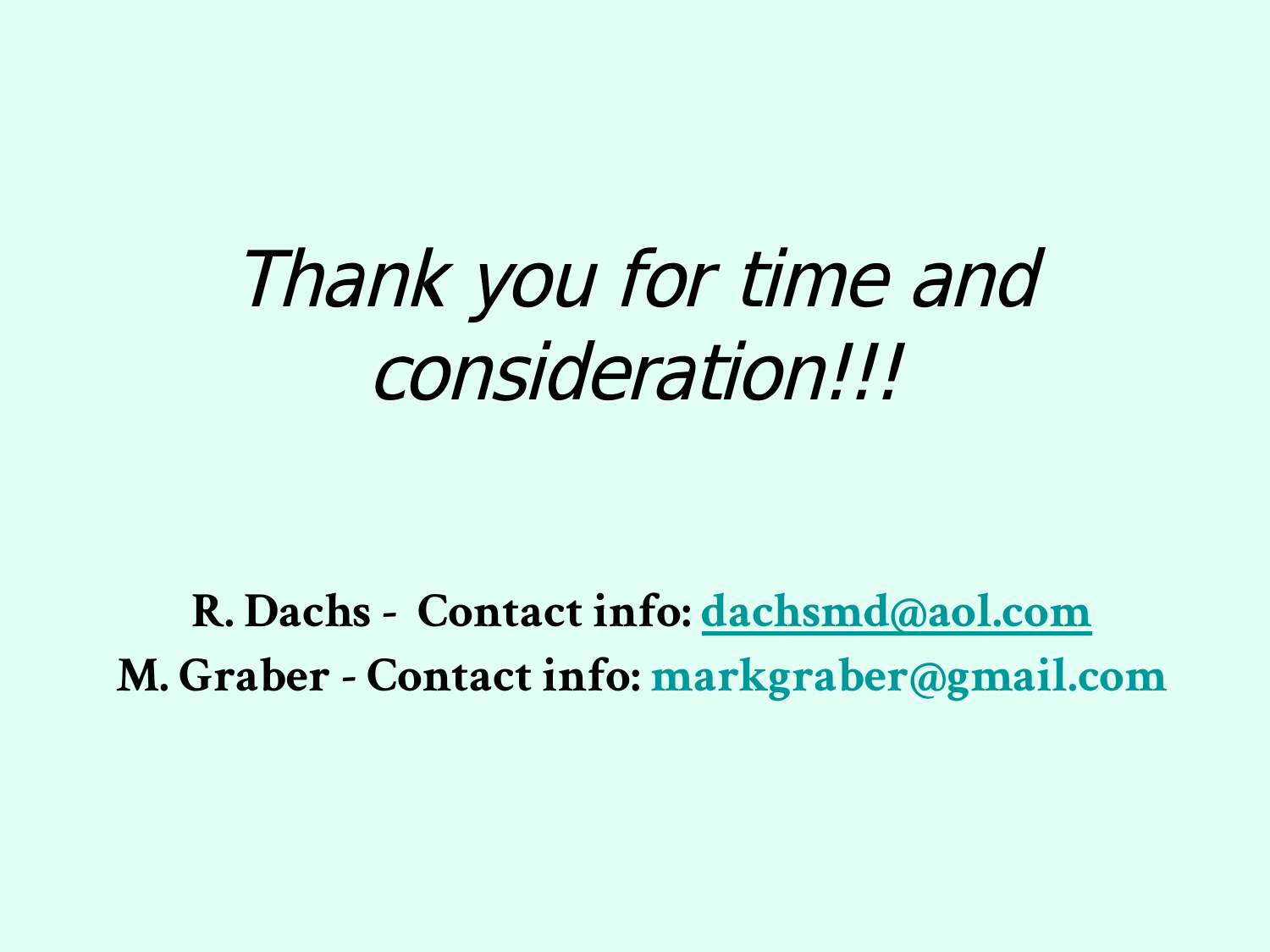

# Thank you for time and consideration!!!
R. Dachs -  Contact info: dachsmd@aol.com
M. Graber - Contact info: markgraber@gmail.com